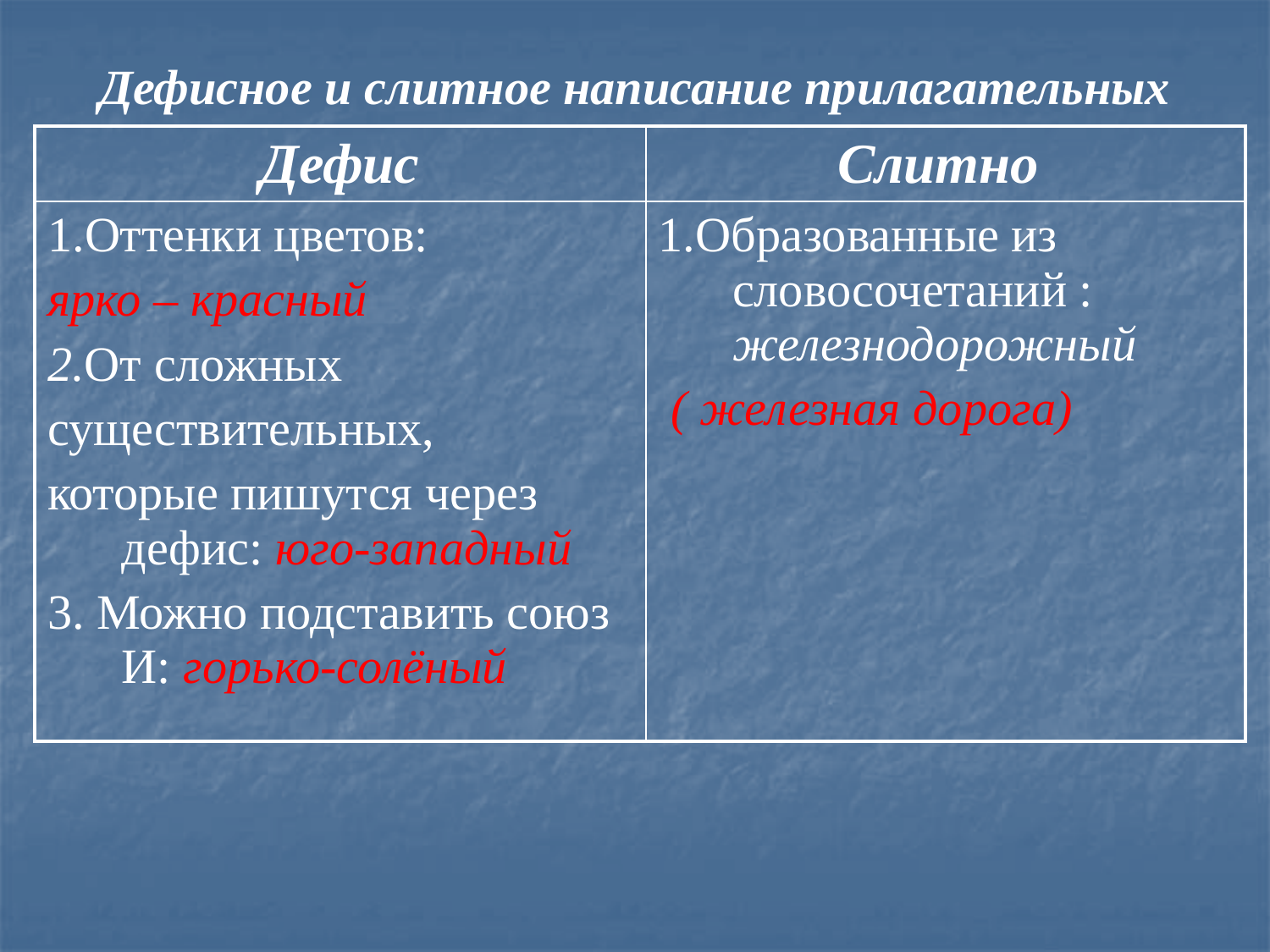

# Дефисное и слитное написание прилагательных
| Дефис | Слитно |
| --- | --- |
| 1.Оттенки цветов: ярко – красный 2.От сложных существительных, которые пишутся через дефис: юго-западный 3. Можно подставить союз И: горько-солёный | 1.Образованные из словосочетаний : железнодорожный ( железная дорога) |